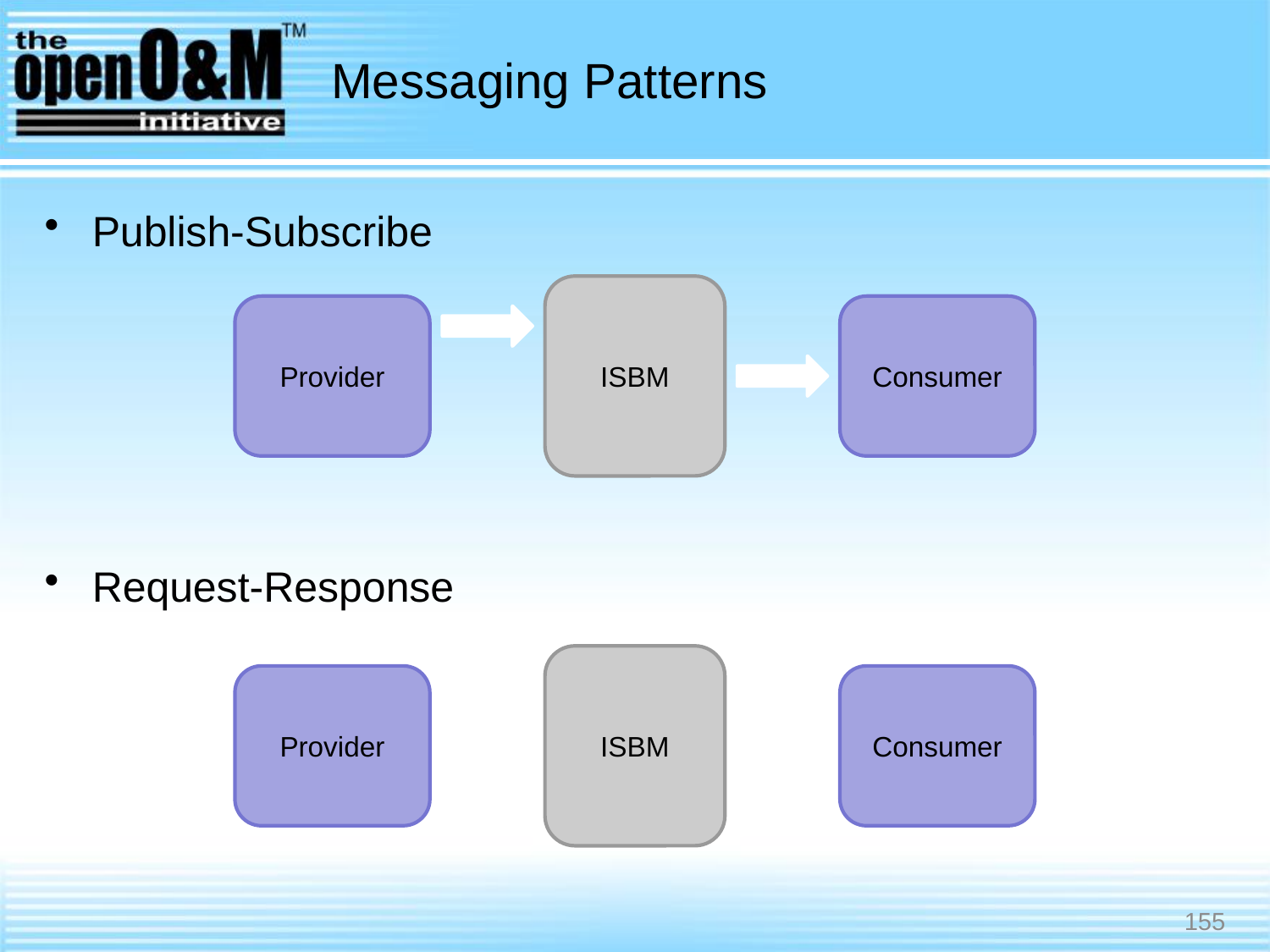

# Messaging Patterns
Publish-Subscribe

Request-Response
ISBM
Provider
Consumer

ISBM
Provider

Consumer

155